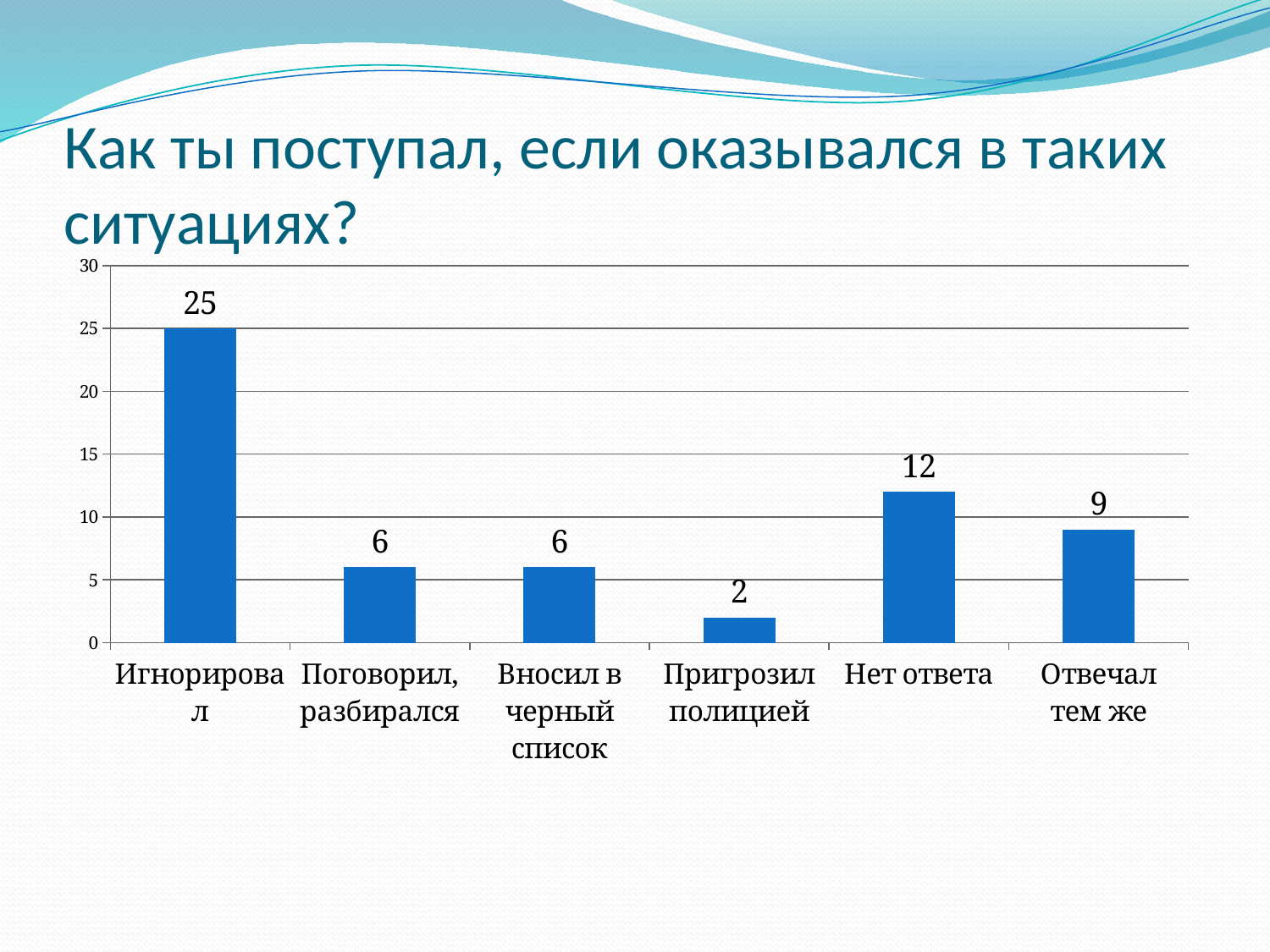

# Как ты поступал, если оказывался в таких ситуациях?

### Chart

| Category |  |
|---|---|
| Игнорировал | 25.0 |
| Поговорил, разбирался | 6.0 |
| Вносил в черный список | 6.0 |
| Пригрозил полицией | 2.0 |
| Нет ответа | 12.0 |
| Отвечал тем же | 9.0 |